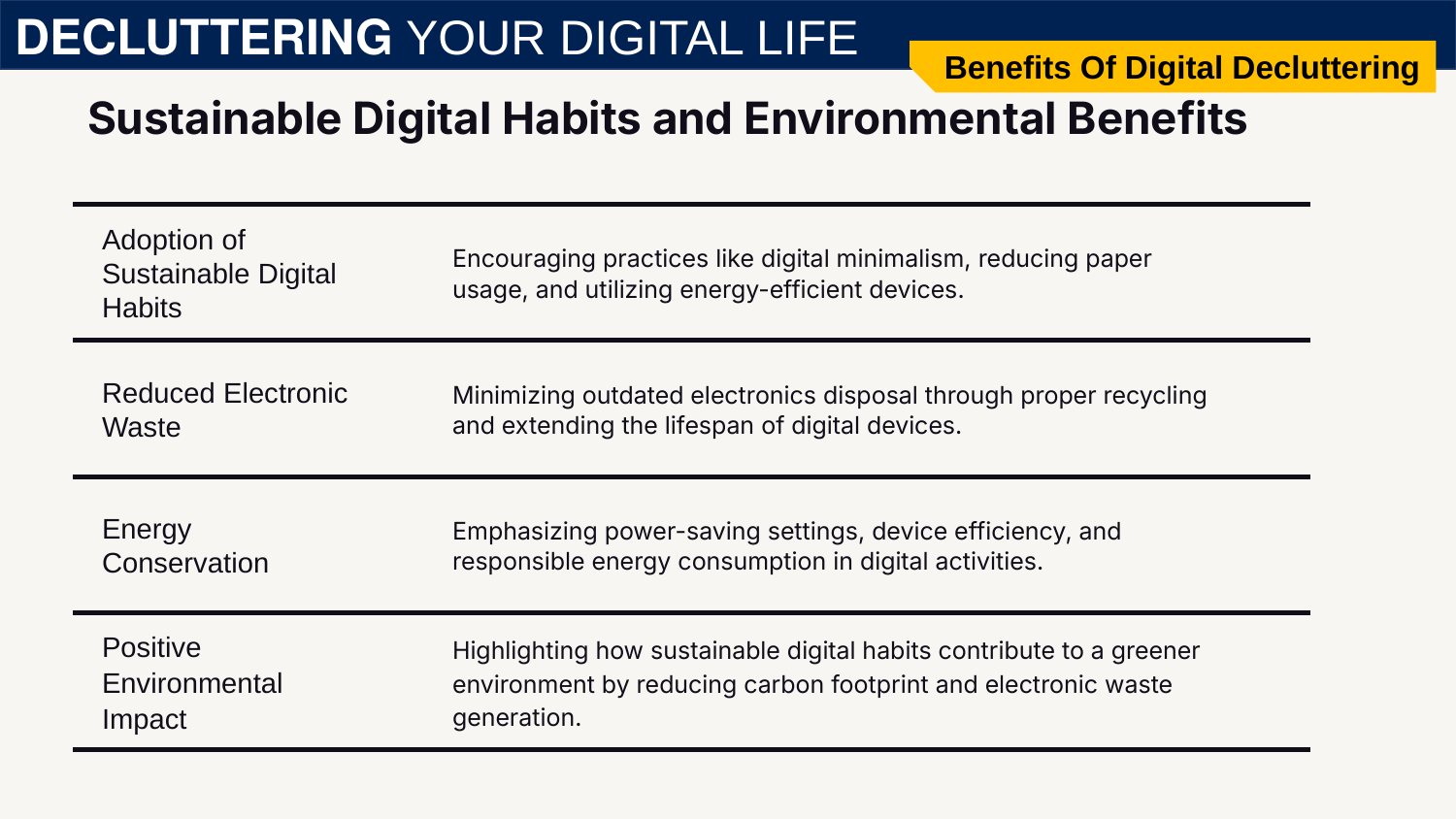

DECLUTTERING YOUR DIGITAL LIFE
Benefits Of Digital Decluttering

# Sustainable Digital Habits and Environmental Benefits
Encouraging practices like digital minimalism, reducing paper usage, and utilizing energy-efficient devices.
Adoption of Sustainable Digital Habits
Minimizing outdated electronics disposal through proper recycling and extending the lifespan of digital devices.
Reduced Electronic Waste
Emphasizing power-saving settings, device efficiency, and responsible energy consumption in digital activities.
Energy Conservation
Positive Environmental Impact
Highlighting how sustainable digital habits contribute to a greener environment by reducing carbon footprint and electronic waste generation.